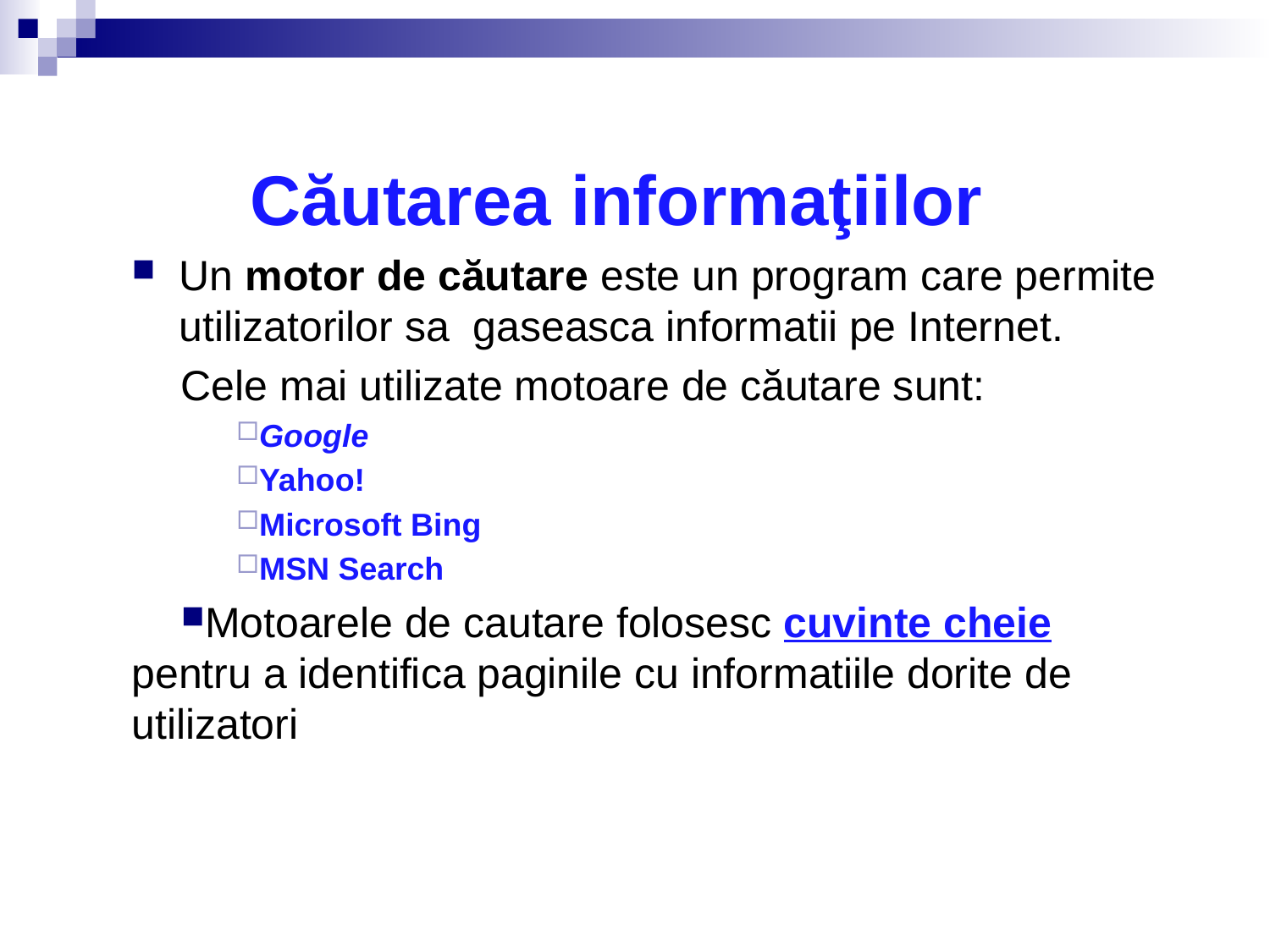

Căutarea informaţiilor
Un motor de căutare este un program care permite utilizatorilor sa  gaseasca informatii pe Internet.
Cele mai utilizate motoare de căutare sunt:
Google
Yahoo!
Microsoft Bing
MSN Search
Motoarele de cautare folosesc cuvinte cheie pentru a identifica paginile cu informatiile dorite de utilizatori